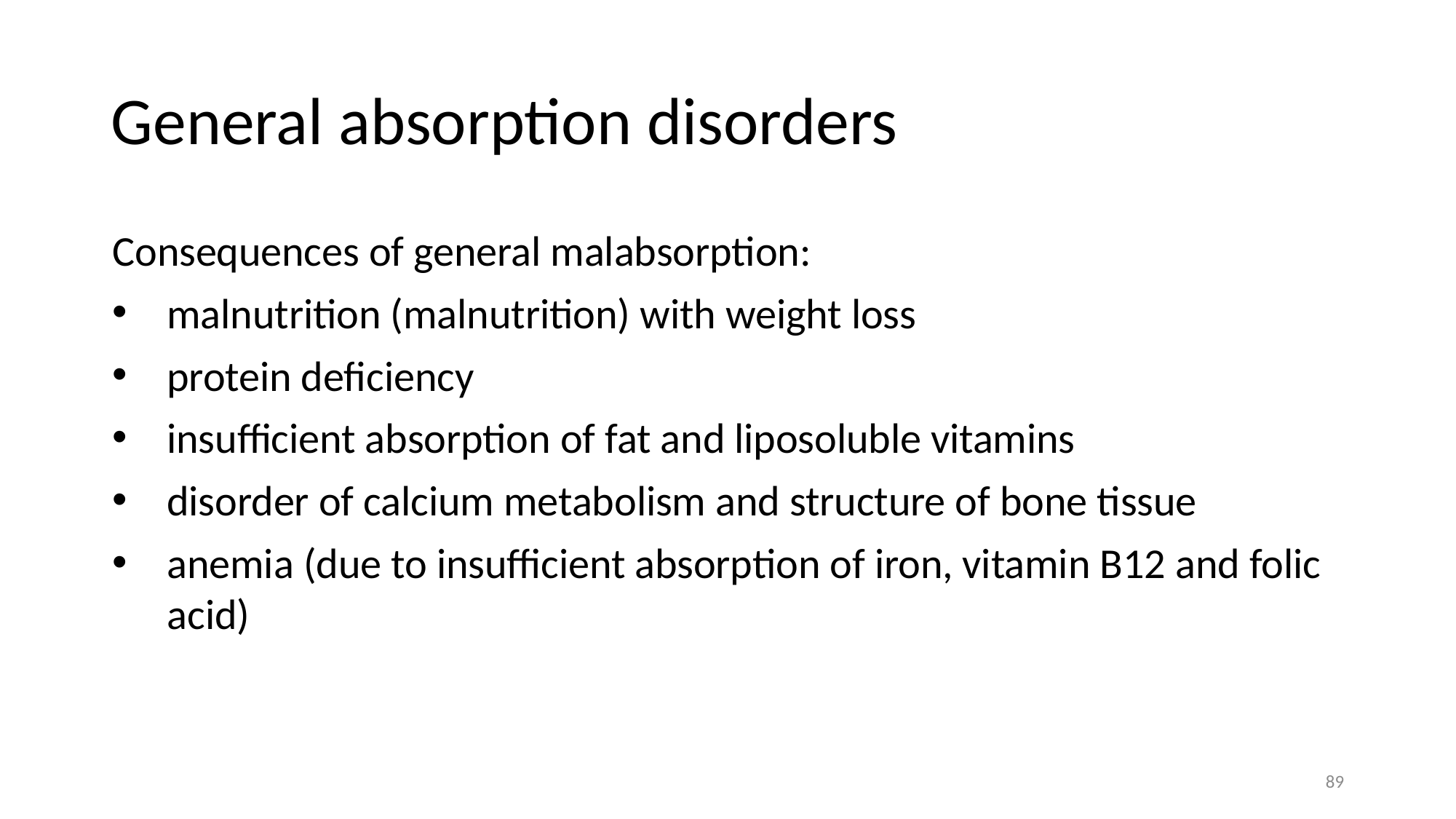

# General absorption disorders
Consequences of general malabsorption:
malnutrition (malnutrition) with weight loss
protein deficiency
insufficient absorption of fat and liposoluble vitamins
disorder of calcium metabolism and structure of bone tissue
anemia (due to insufficient absorption of iron, vitamin B12 and folic acid)
89